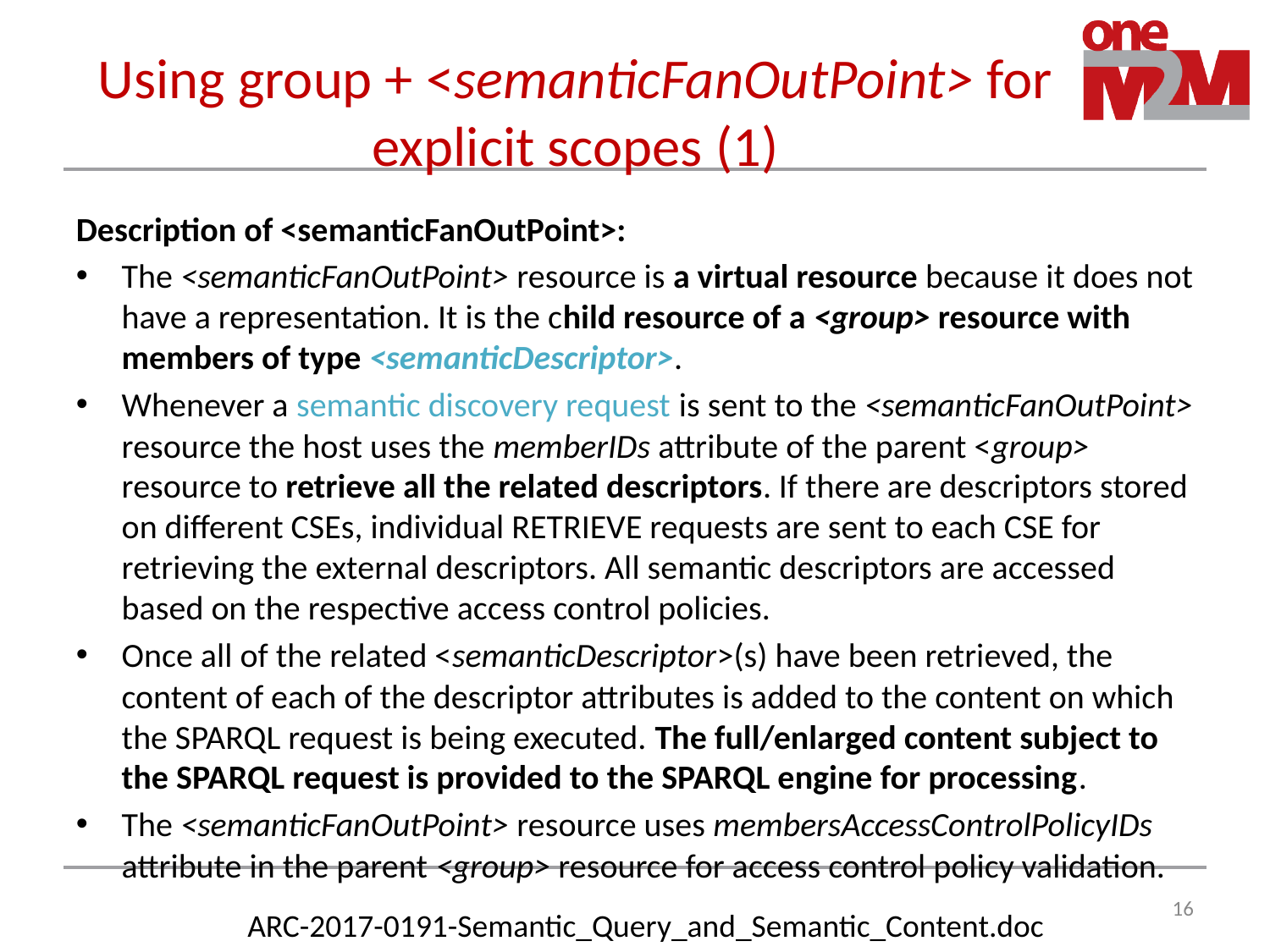

Using group + <semanticFanOutPoint> for explicit scopes (1)
Description of <semanticFanOutPoint>:
The <semanticFanOutPoint> resource is a virtual resource because it does not have a representation. It is the child resource of a <group> resource with members of type <semanticDescriptor>.
Whenever a semantic discovery request is sent to the <semanticFanOutPoint> resource the host uses the memberIDs attribute of the parent <group> resource to retrieve all the related descriptors. If there are descriptors stored on different CSEs, individual RETRIEVE requests are sent to each CSE for retrieving the external descriptors. All semantic descriptors are accessed based on the respective access control policies.
Once all of the related <semanticDescriptor>(s) have been retrieved, the content of each of the descriptor attributes is added to the content on which the SPARQL request is being executed. The full/enlarged content subject to the SPARQL request is provided to the SPARQL engine for processing.
The <semanticFanOutPoint> resource uses membersAccessControlPolicyIDs attribute in the parent <group> resource for access control policy validation.
16
ARC-2017-0191-Semantic_Query_and_Semantic_Content.doc